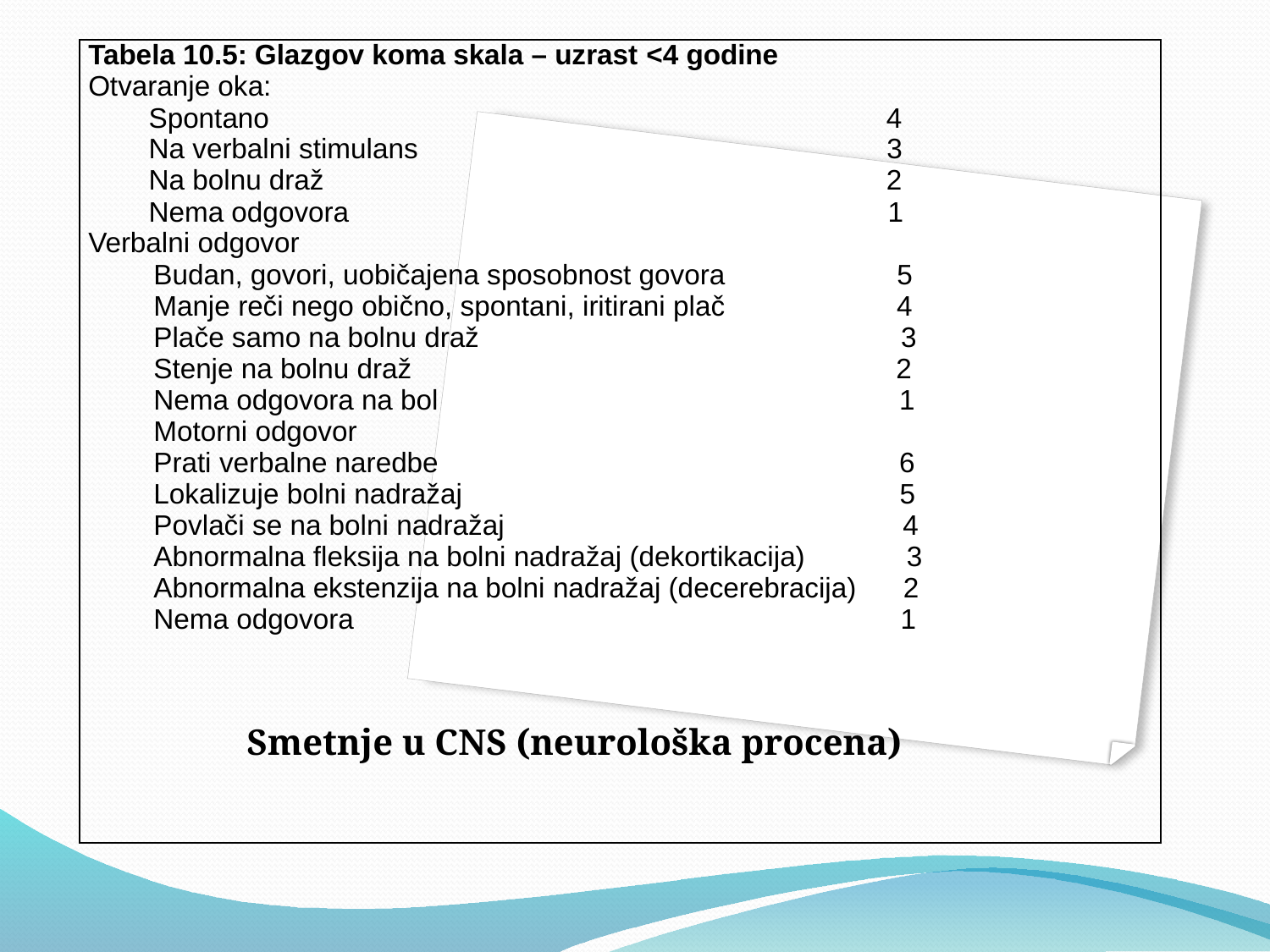

| Tabela 10.5: Glazgov koma skala – uzrast <4 godine Otvaranje oka: Spontano 4 Na verbalni stimulans 3 Na bolnu draž 2 Nema odgovora 1 Verbalni odgovor Budan, govori, uobičajena sposobnost govora 5 Manje reči nego obično, spontani, iritirani plač 4 Plače samo na bolnu draž 3 Stenje na bolnu draž 2 Nema odgovora na bol 1 Motorni odgovor Prati verbalne naredbe 6 Lokalizuje bolni nadražaj 5 Povlači se na bolni nadražaj 4 Abnormalna fleksija na bolni nadražaj (dekortikacija) 3 Abnormalna ekstenzija na bolni nadražaj (decerebracija) 2 Nema odgovora 1 |
| --- |
#
Smetnje u CNS (neurološka procena)